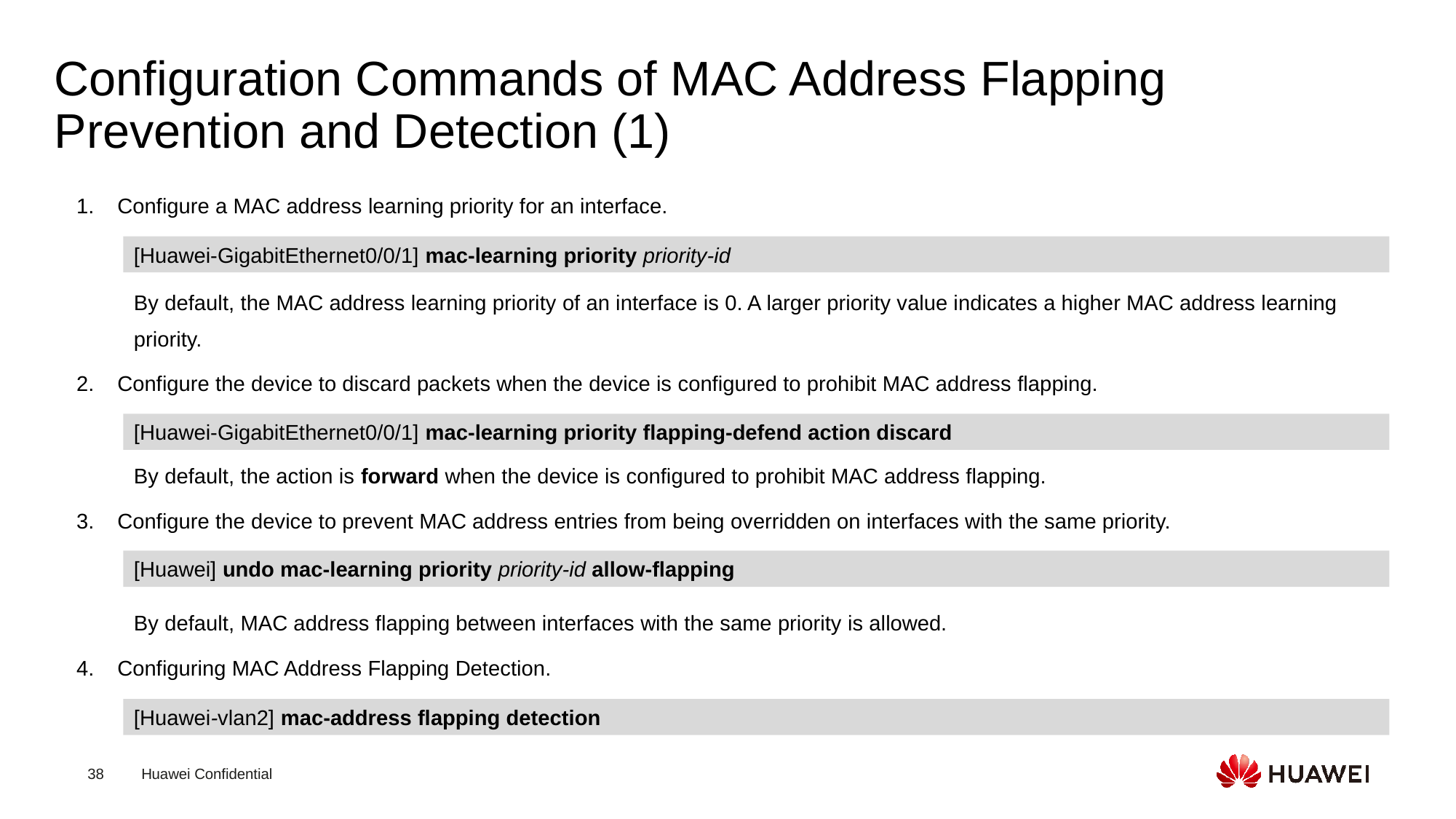

# Configuration Commands of MAC Address Flapping Prevention and Detection (1)
Configure a MAC address learning priority for an interface.
[Huawei-GigabitEthernet0/0/1] mac-learning priority priority-id
By default, the MAC address learning priority of an interface is 0. A larger priority value indicates a higher MAC address learning priority.
Configure the device to discard packets when the device is configured to prohibit MAC address flapping.
[Huawei-GigabitEthernet0/0/1] mac-learning priority flapping-defend action discard
By default, the action is forward when the device is configured to prohibit MAC address flapping.
Configure the device to prevent MAC address entries from being overridden on interfaces with the same priority.
[Huawei] undo mac-learning priority priority-id allow-flapping
By default, MAC address flapping between interfaces with the same priority is allowed.
Configuring MAC Address Flapping Detection.
[Huawei-vlan2] mac-address flapping detection